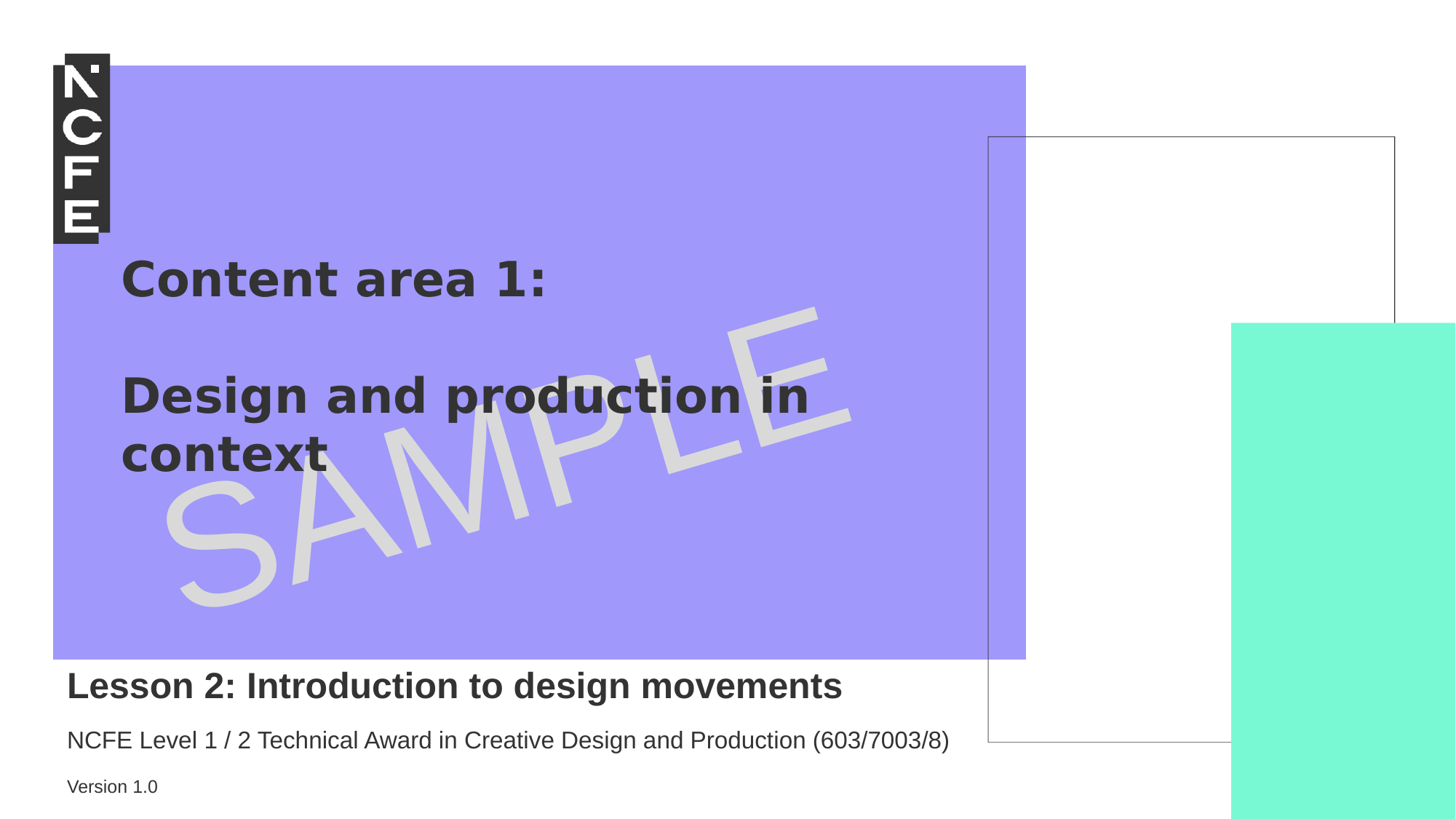

Content area 1:

Design and production in context
Lesson 2: Introduction to design movements

NCFE Level 1 / 2 Technical Award in Creative Design and Production (603/7003/8)

Version 1.0